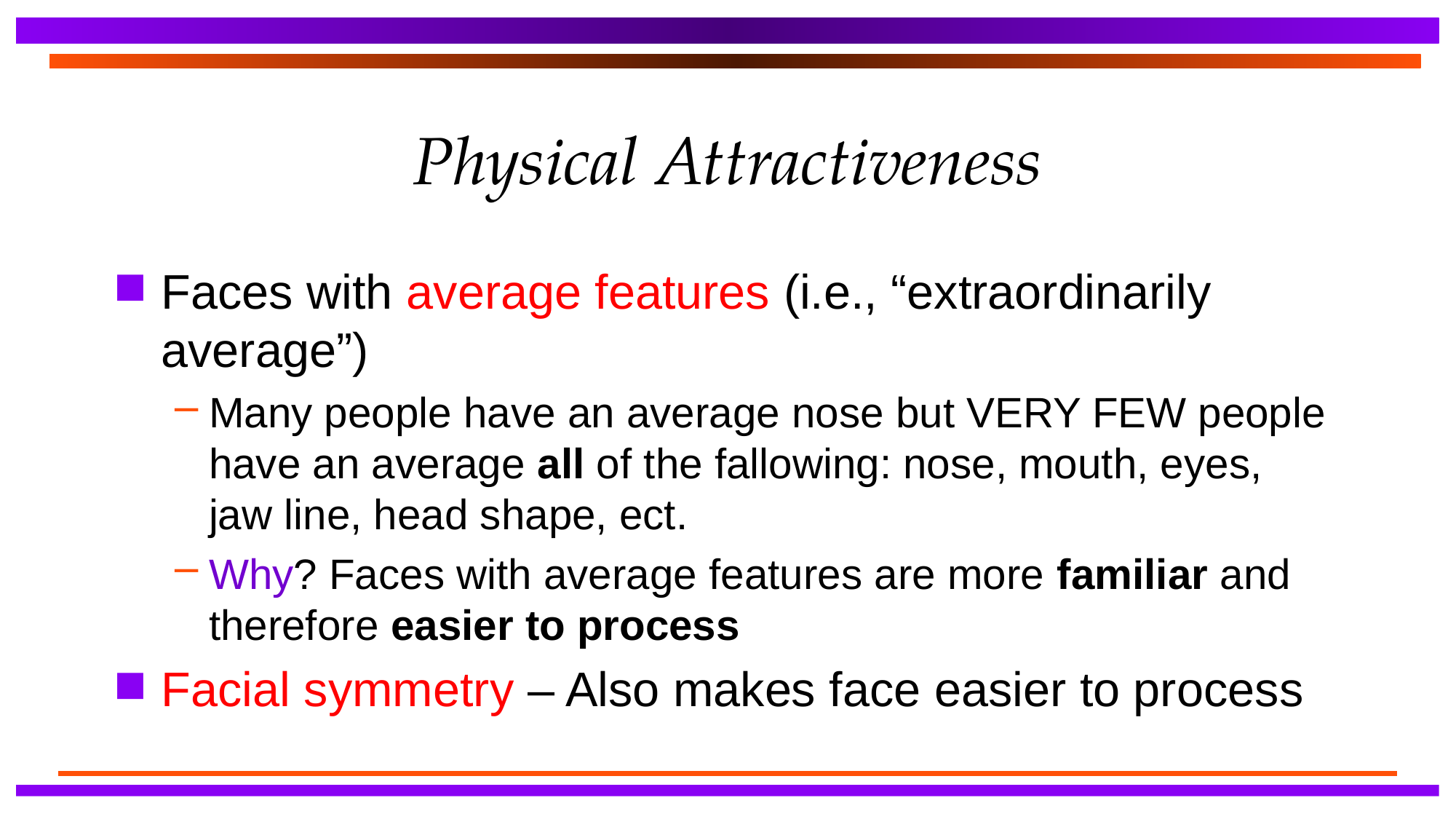

# Physical Attractiveness
Faces with average features (i.e., “extraordinarily average”)
Many people have an average nose but VERY FEW people have an average all of the fallowing: nose, mouth, eyes, jaw line, head shape, ect.
Why? Faces with average features are more familiar and therefore easier to process
Facial symmetry – Also makes face easier to process